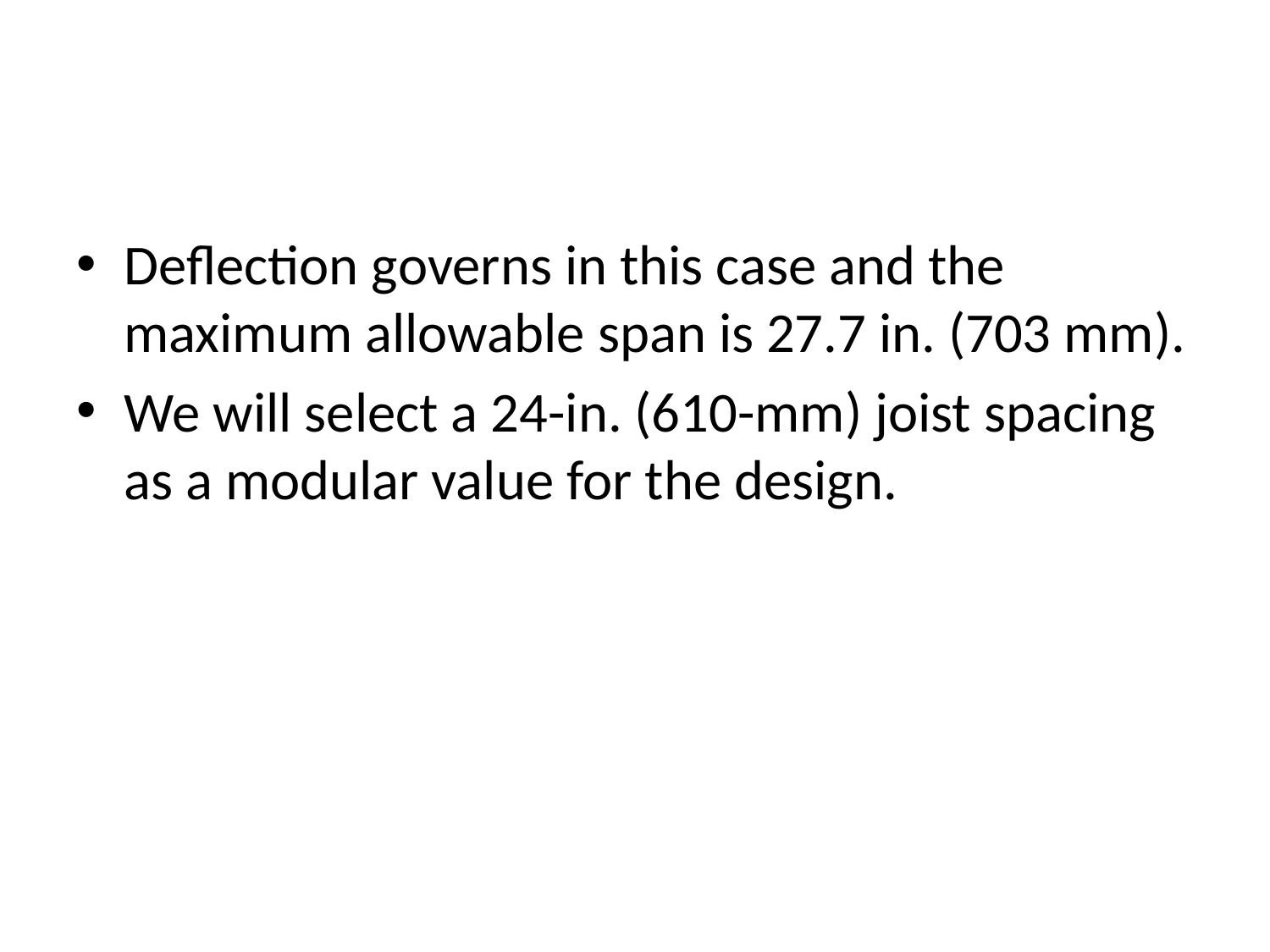

#
Deflection governs in this case and the maximum allowable span is 27.7 in. (703 mm).
We will select a 24-in. (610-mm) joist spacing as a modular value for the design.